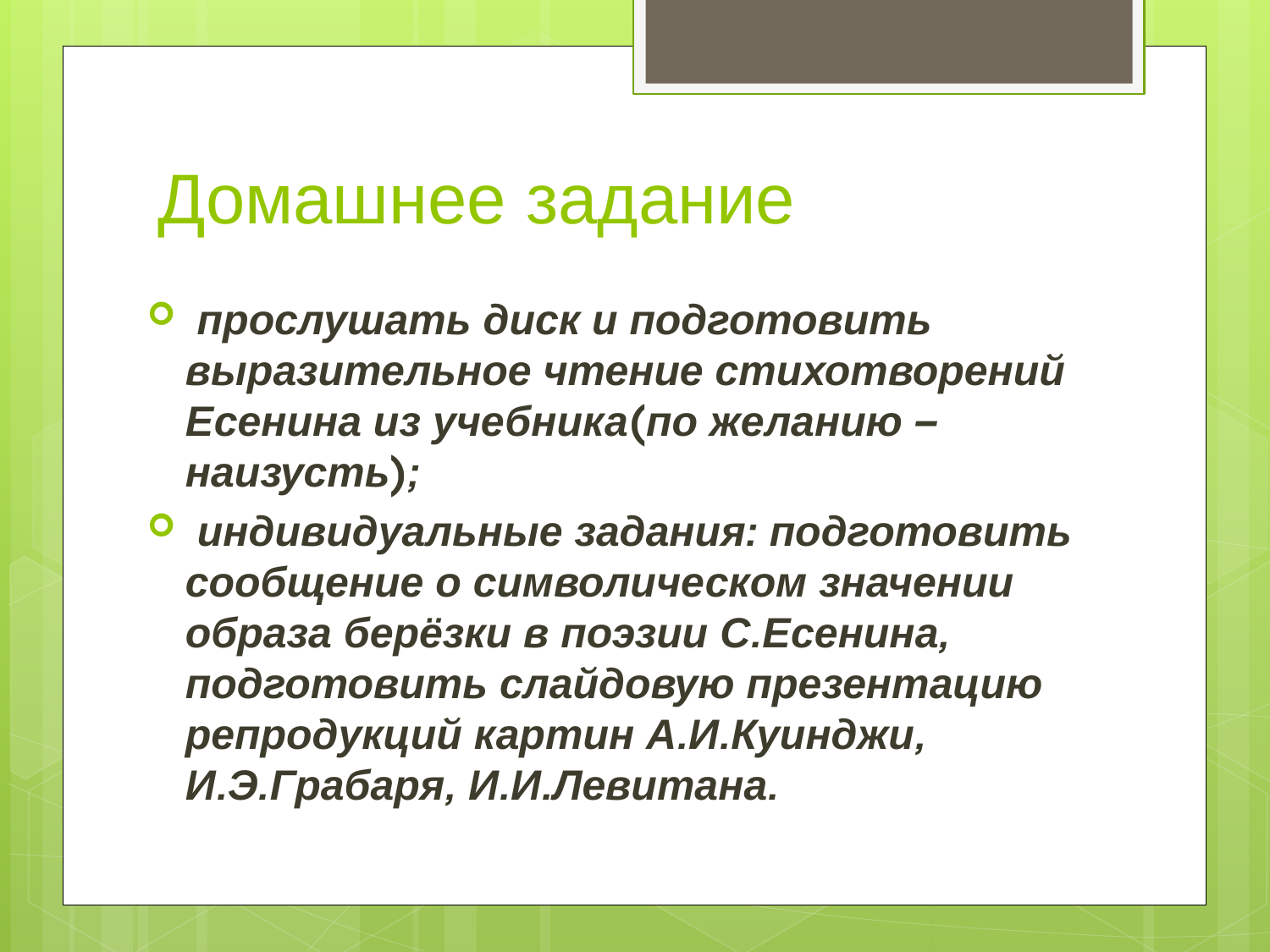

# Домашнее задание
 прослушать диск и подготовить выразительное чтение стихотворений Есенина из учебника(по желанию – наизусть);
 индивидуальные задания: подготовить сообщение о символическом значении образа берёзки в поэзии С.Есенина, подготовить слайдовую презентацию репродукций картин А.И.Куинджи, И.Э.Грабаря, И.И.Левитана.